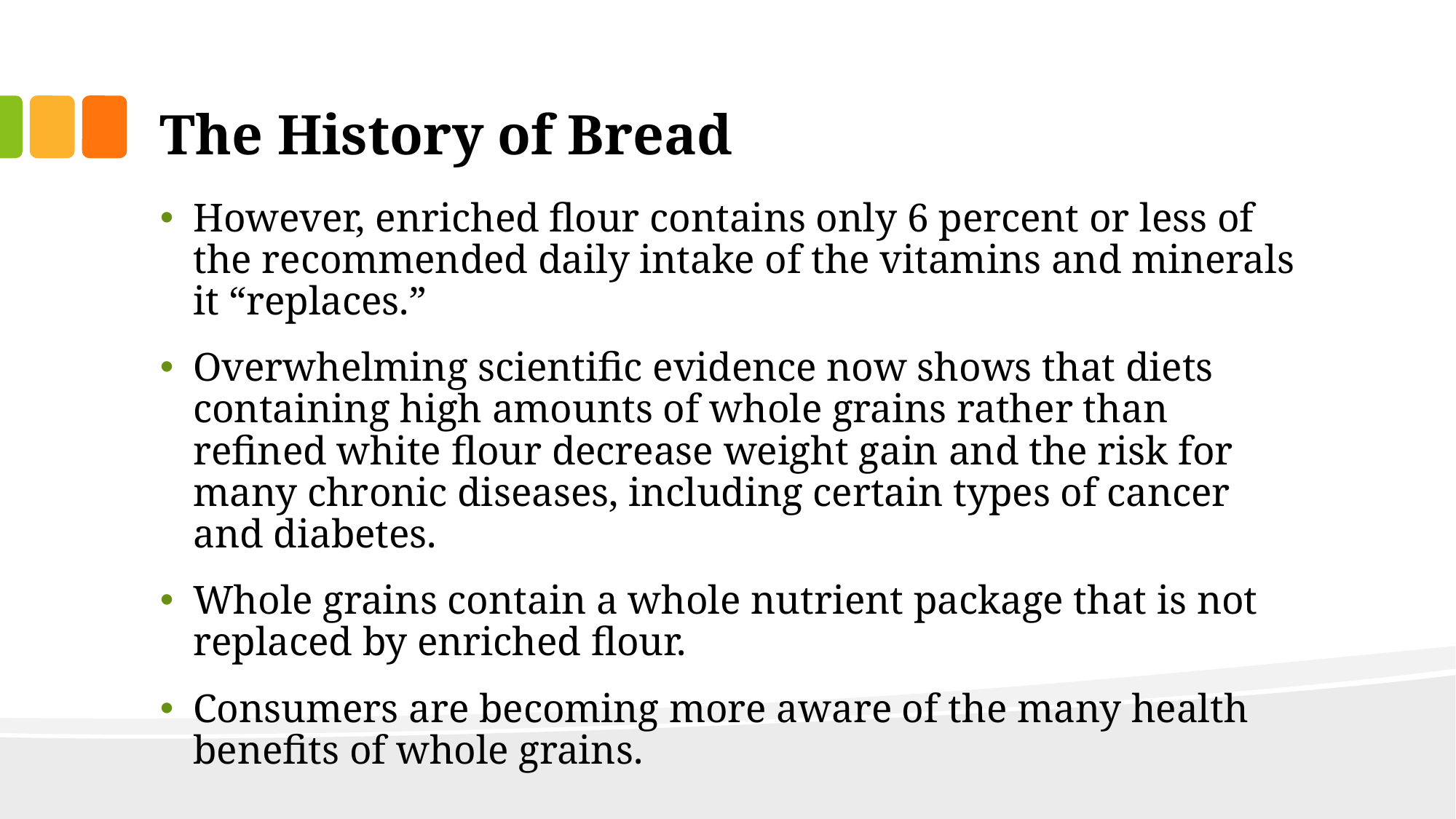

# The History of Bread
However, enriched flour contains only 6 percent or less of the recommended daily intake of the vitamins and minerals it “replaces.”
Overwhelming scientific evidence now shows that diets containing high amounts of whole grains rather than refined white flour decrease weight gain and the risk for many chronic diseases, including certain types of cancer and diabetes.
Whole grains contain a whole nutrient package that is not replaced by enriched flour.
Consumers are becoming more aware of the many health benefits of whole grains.